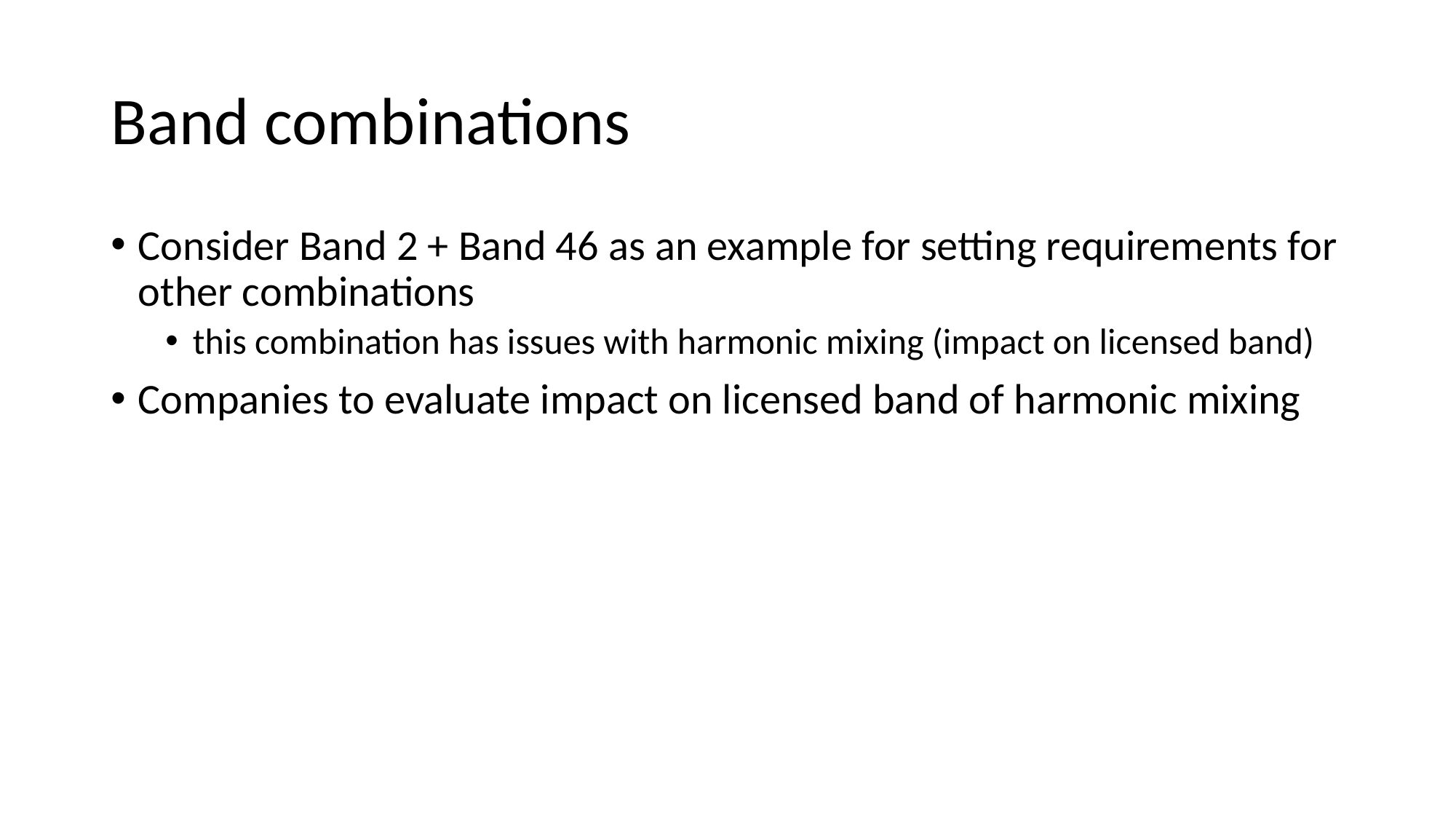

# Band combinations
Consider Band 2 + Band 46 as an example for setting requirements for other combinations
this combination has issues with harmonic mixing (impact on licensed band)
Companies to evaluate impact on licensed band of harmonic mixing